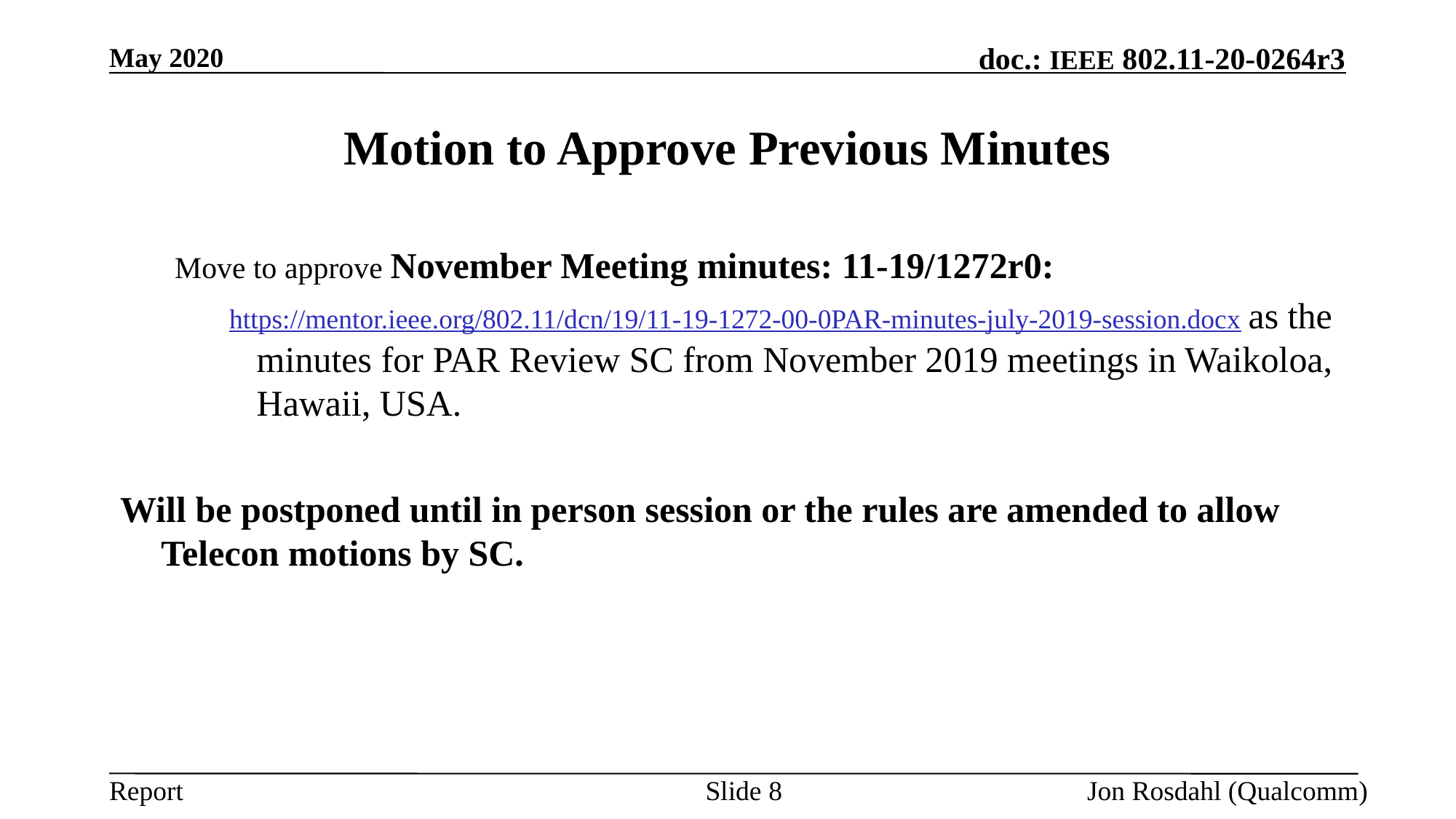

May 2020
# Motion to Approve Previous Minutes
Move to approve November Meeting minutes: 11-19/1272r0:
https://mentor.ieee.org/802.11/dcn/19/11-19-1272-00-0PAR-minutes-july-2019-session.docx as the minutes for PAR Review SC from November 2019 meetings in Waikoloa, Hawaii, USA.

Will be postponed until in person session or the rules are amended to allow Telecon motions by SC.
Slide 8
Jon Rosdahl (Qualcomm)